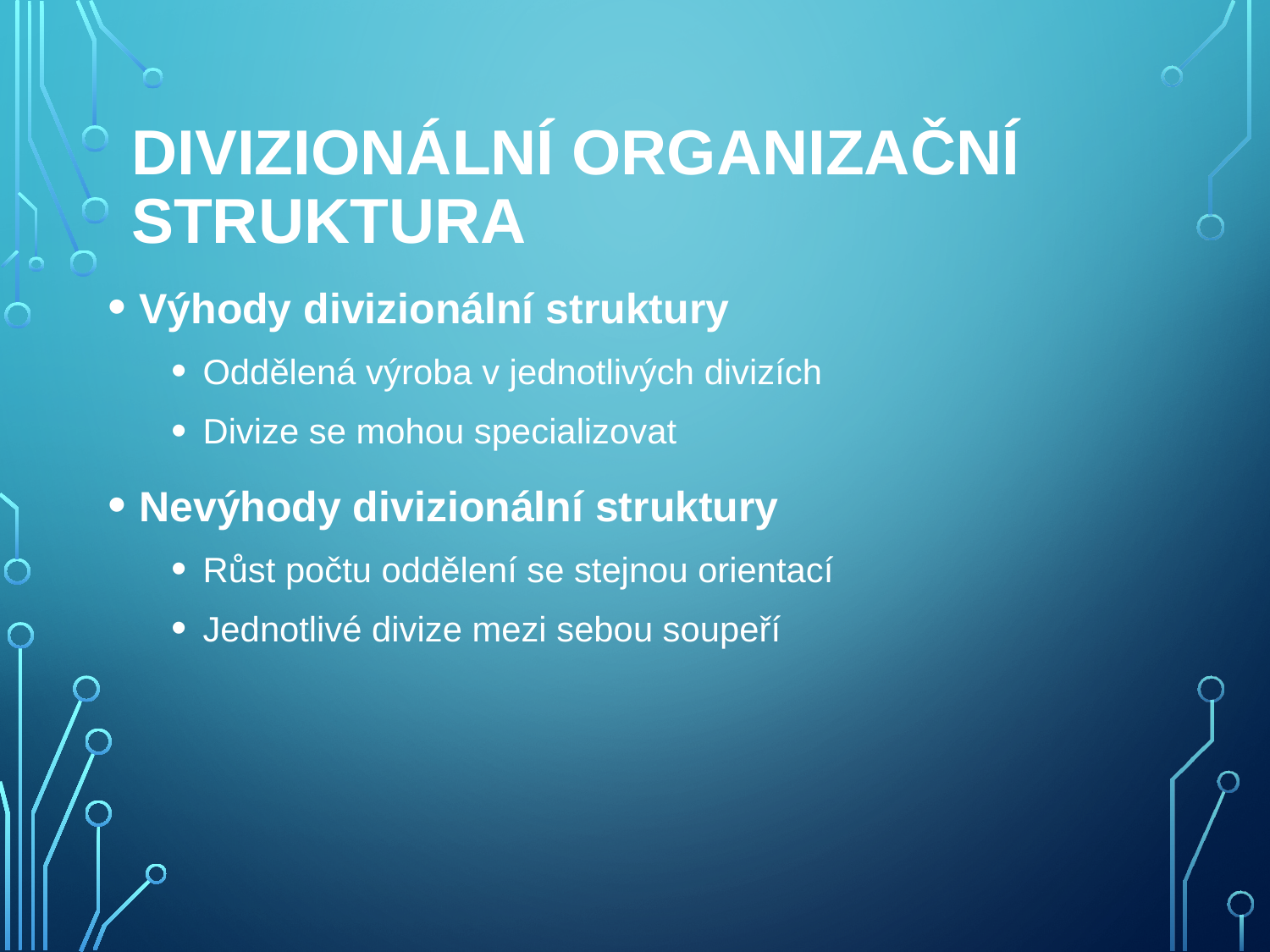

# Divizionální organizační struktura
Výhody divizionální struktury
Oddělená výroba v jednotlivých divizích
Divize se mohou specializovat
Nevýhody divizionální struktury
Růst počtu oddělení se stejnou orientací
Jednotlivé divize mezi sebou soupeří